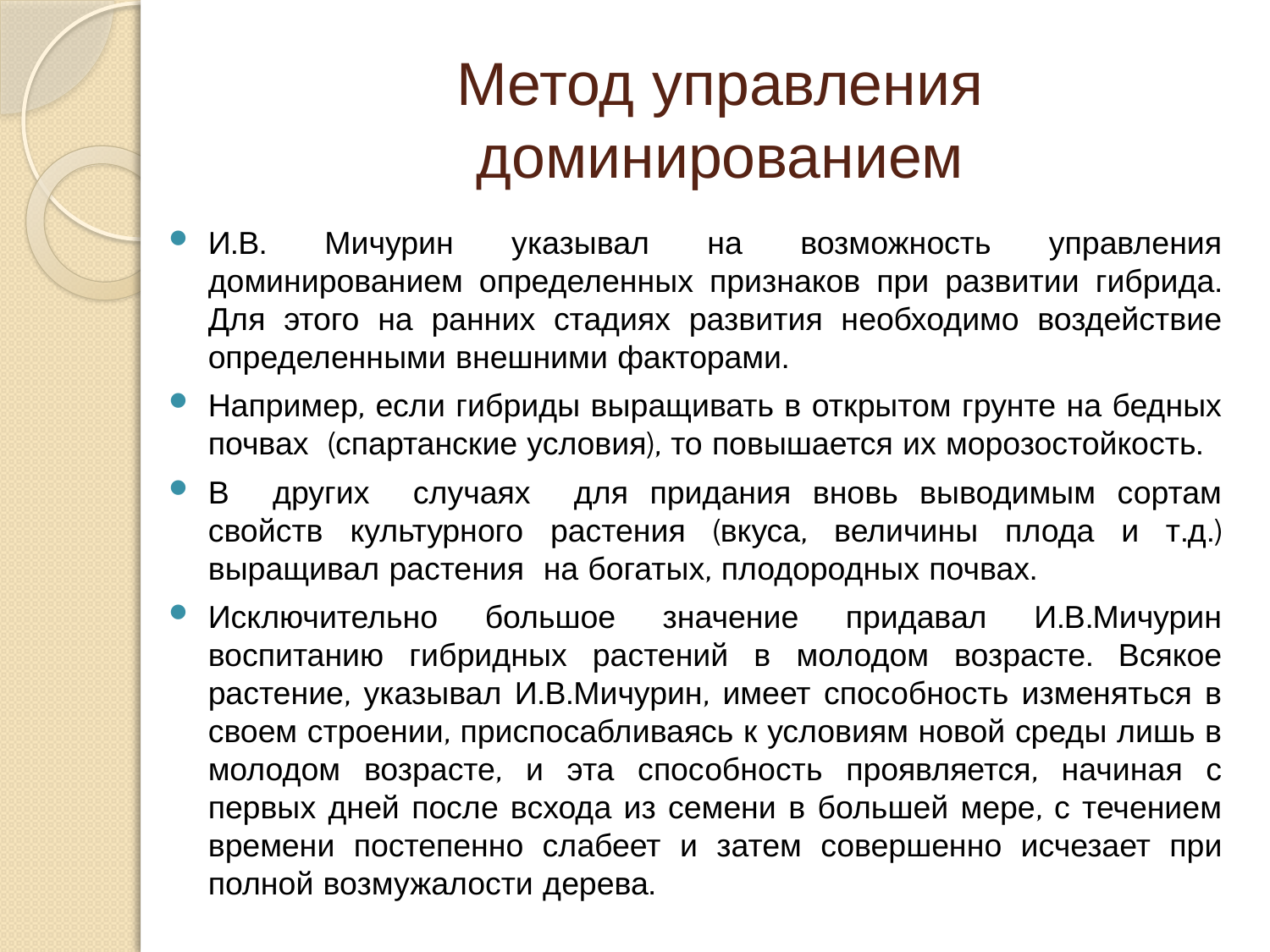

# Метод управления доминированием
И.В. Мичурин указывал на возможность управления доминированием определенных признаков при развитии гибрида. Для этого на ранних стадиях развития необходимо воздействие определенными внешними факторами.
Например, если гибриды выращивать в открытом грунте на бедных почвах  (спартанские условия), то повышается их морозостойкость.
В  других  случаях  для придания вновь выводимым сортам свойств культурного растения (вкуса, величины плода и т.д.) выращивал растения  на богатых, плодородных почвах.
Исключительно большое значение придавал И.В.Мичурин воспитанию гибридных растений в молодом возрасте. Всякое растение, указывал И.В.Мичурин, имеет способность изменяться в своем строении, приспосабливаясь к условиям новой среды лишь в молодом возрасте, и эта способность проявляется, начиная с первых дней после всхода из семени в большей мере, с течением времени постепенно слабеет и затем совершенно исчезает при полной возмужалости дерева.